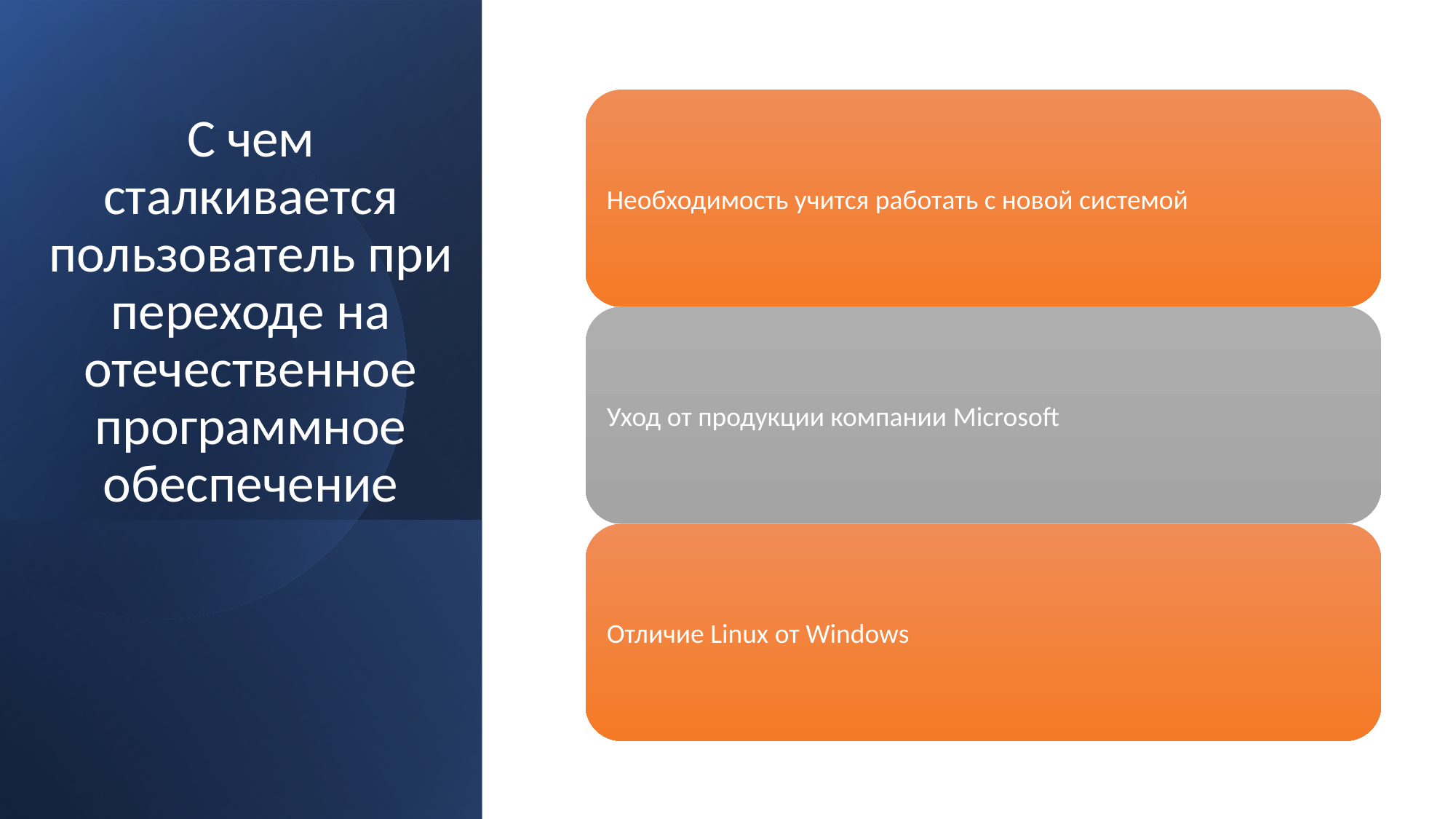

Необходимость учится работать с новой системой
Уход от продукции компании Microsoft
Отличие Linux от Windows
# С чем сталкивается пользователь при переходе на отечественное программное обеспечение